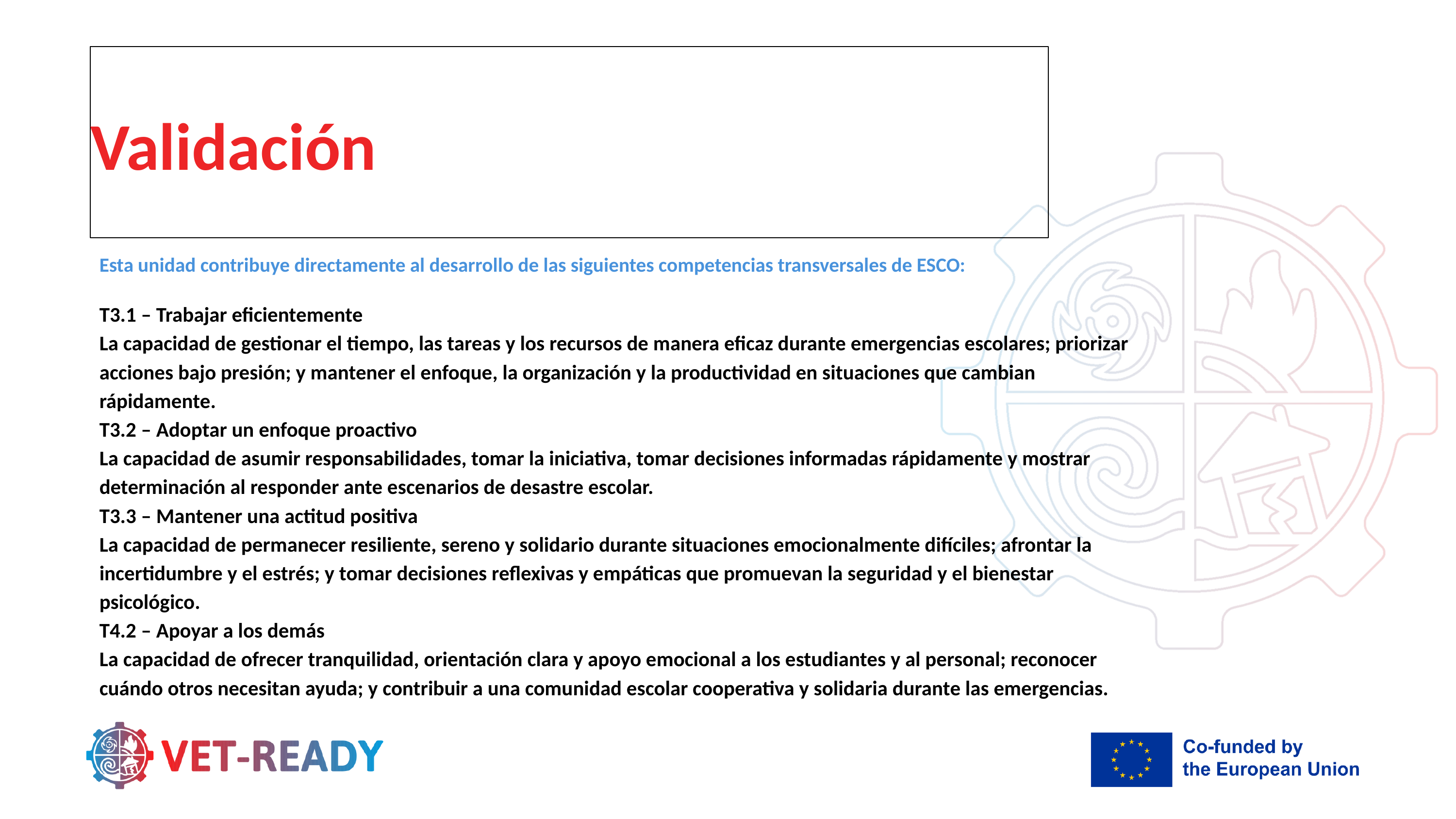

Validación

Esta unidad contribuye directamente al desarrollo de las siguientes competencias transversales de ESCO:

T3.1 – Trabajar eficientemente
La capacidad de gestionar el tiempo, las tareas y los recursos de manera eficaz durante emergencias escolares; priorizar acciones bajo presión; y mantener el enfoque, la organización y la productividad en situaciones que cambian rápidamente.
T3.2 – Adoptar un enfoque proactivo
La capacidad de asumir responsabilidades, tomar la iniciativa, tomar decisiones informadas rápidamente y mostrar determinación al responder ante escenarios de desastre escolar.
T3.3 – Mantener una actitud positiva
La capacidad de permanecer resiliente, sereno y solidario durante situaciones emocionalmente difíciles; afrontar la incertidumbre y el estrés; y tomar decisiones reflexivas y empáticas que promuevan la seguridad y el bienestar psicológico.
T4.2 – Apoyar a los demás
La capacidad de ofrecer tranquilidad, orientación clara y apoyo emocional a los estudiantes y al personal; reconocer cuándo otros necesitan ayuda; y contribuir a una comunidad escolar cooperativa y solidaria durante las emergencias.